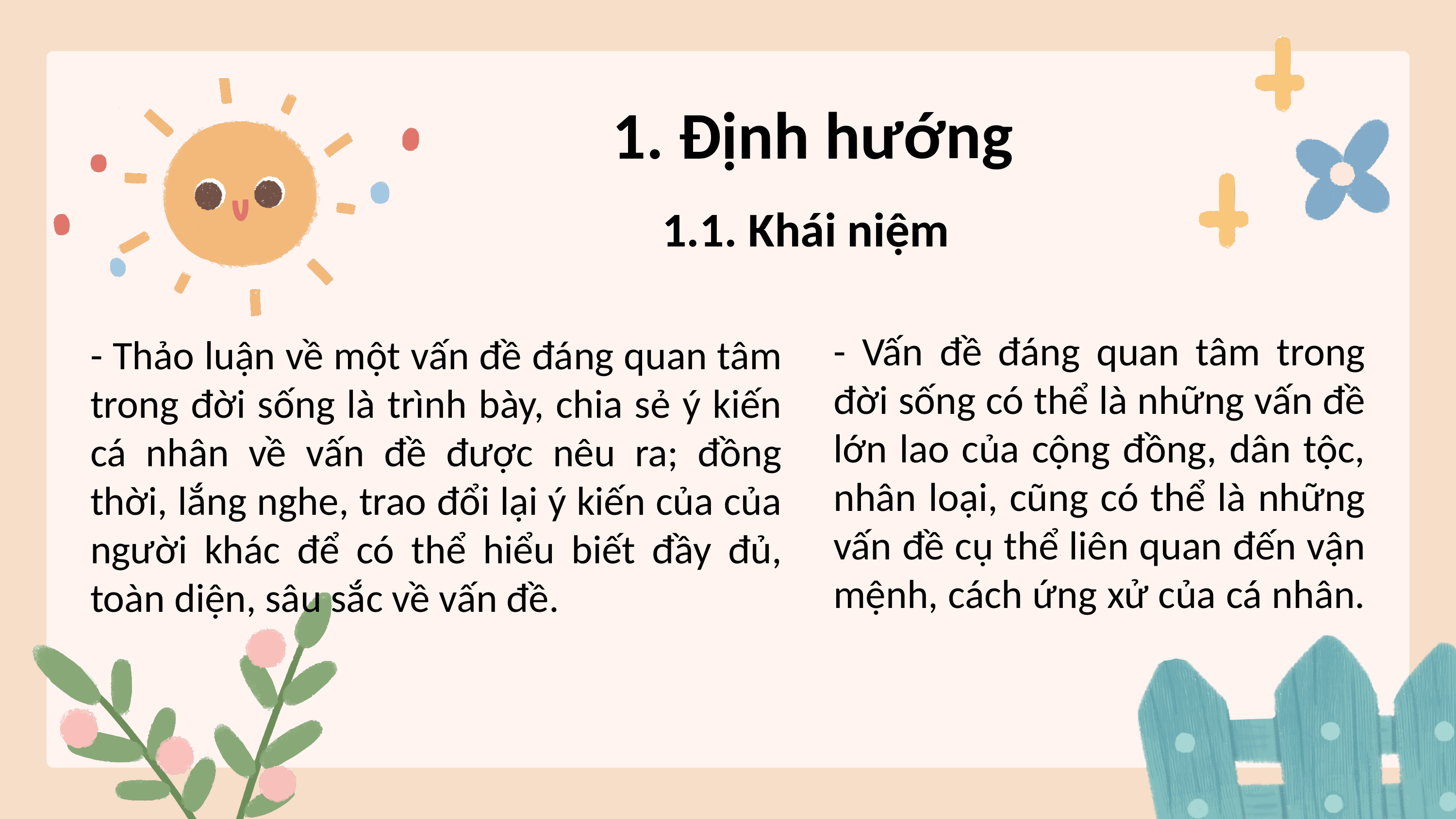

1. Định hướng

1.1. Khái niệm
- Vấn đề đáng quan tâm trong đời sống có thể là những vấn đề lớn lao của cộng đồng, dân tộc, nhân loại, cũng có thể là những vấn đề cụ thể liên quan đến vận mệnh, cách ứng xử của cá nhân.
- Thảo luận về một vấn đề đáng quan tâm trong đời sống là trình bày, chia sẻ ý kiến cá nhân về vấn đề được nêu ra; đồng thời, lắng nghe, trao đổi lại ý kiến của của người khác để có thể hiểu biết đầy đủ, toàn diện, sâu sắc về vấn đề.